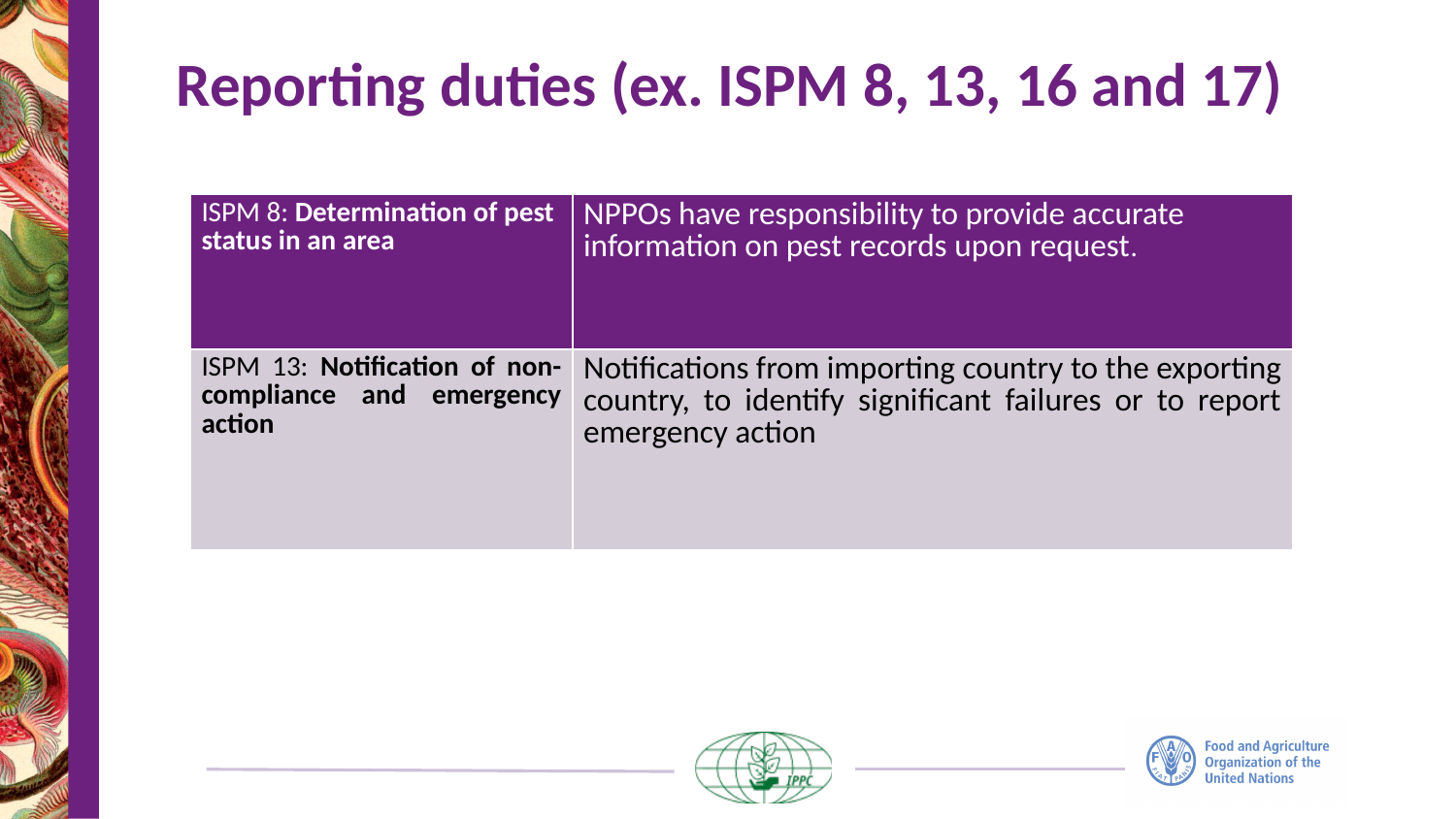

# Reporting duties (ex. ISPM 8, 13, 16 and 17)

| ISPM 8: Determination of pest status in an area | NPPOs have responsibility to provide accurate information on pest records upon request. |
| --- | --- |
| ISPM 13: Notification of non-compliance and emergency action | Notifications from importing country to the exporting country, to identify significant failures or to report emergency action |
.